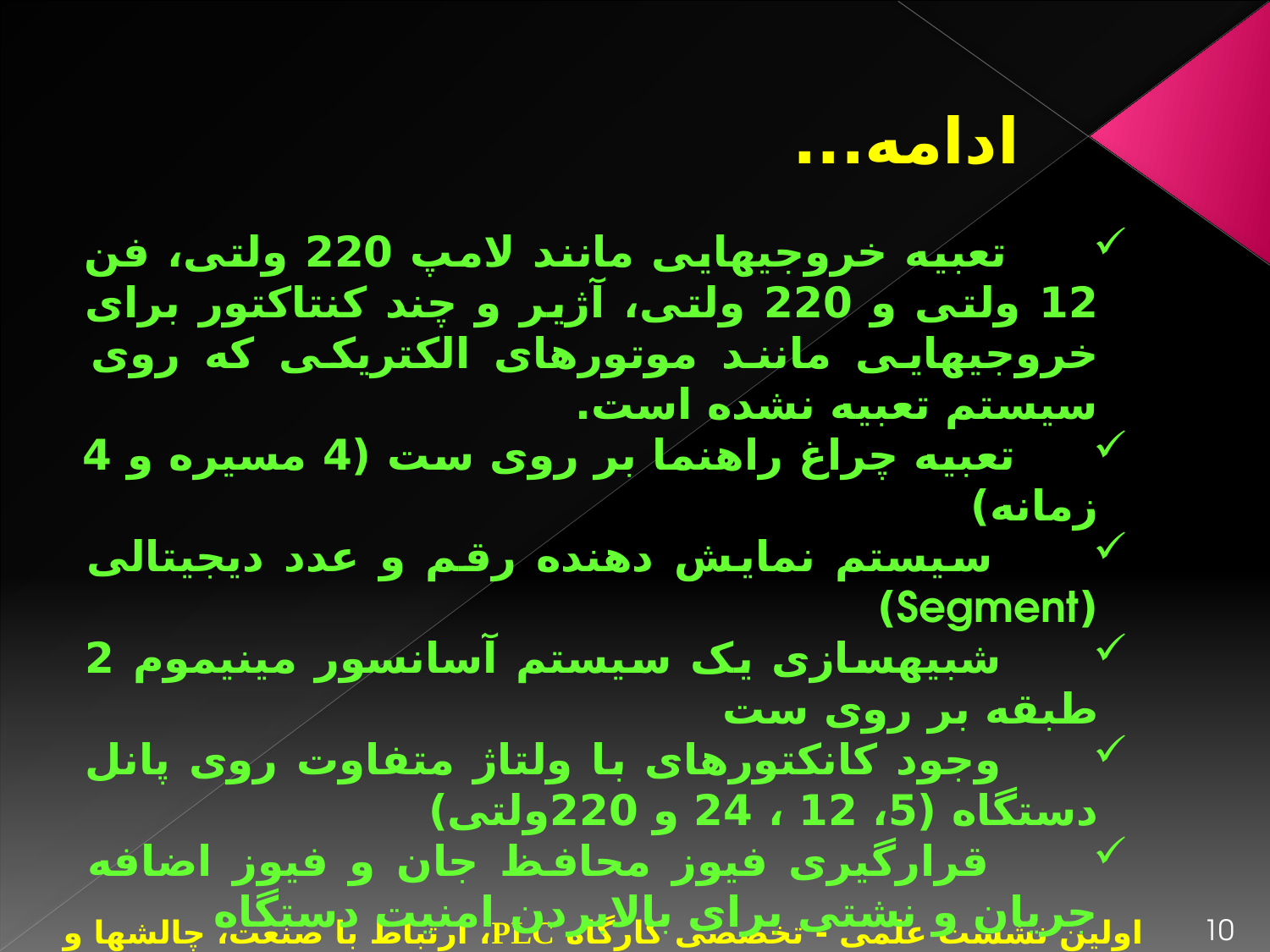

# ادامه...
     تعبیه خروجی‏هایی مانند لامپ 220 ولتی، فن 12 ولتی و 220 ولتی، آژیر و چند کنتاکتور برای خروجی‏هایی مانند موتورهای الکتریکی که روی سیستم تعبیه نشده است.
     تعبیه چراغ راهنما بر روی ست (4 مسیره و 4 زمانه)
     سیستم نمایش دهنده رقم و عدد دیجیتالی (Segment)
     شبیه‏سازی یک سیستم آسانسور مینیموم 2 طبقه بر روی ست
     وجود کانکتورهای با ولتاژ متفاوت روی پانل دستگاه (5، 12 ، 24 و 220ولتی)
     قرارگیری فیوز محافظ جان و فیوز اضافه جریان و نشتی برای بالابردن امنیت دستگاه
10
اولین نشست علمی - تخصصی کارگاه PLC، ارتباط با صنعت، چالش‏ها و راهکارها – بهمن 93